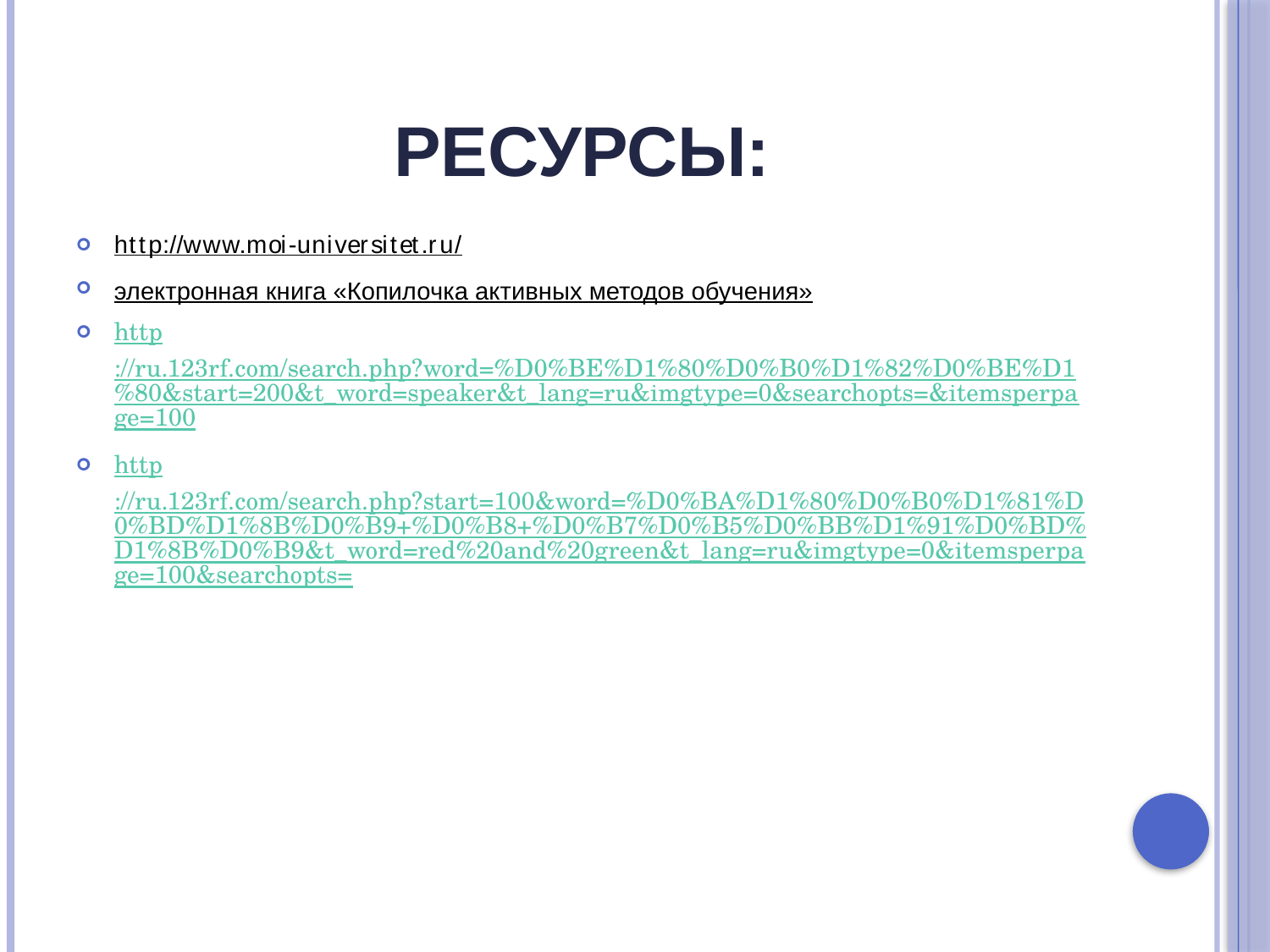

# Ресурсы:
http://www.moi-universitet.ru/
электронная книга «Копилочка активных методов обучения»
http://ru.123rf.com/search.php?word=%D0%BE%D1%80%D0%B0%D1%82%D0%BE%D1%80&start=200&t_word=speaker&t_lang=ru&imgtype=0&searchopts=&itemsperpage=100
http://ru.123rf.com/search.php?start=100&word=%D0%BA%D1%80%D0%B0%D1%81%D0%BD%D1%8B%D0%B9+%D0%B8+%D0%B7%D0%B5%D0%BB%D1%91%D0%BD%D1%8B%D0%B9&t_word=red%20and%20green&t_lang=ru&imgtype=0&itemsperpage=100&searchopts=